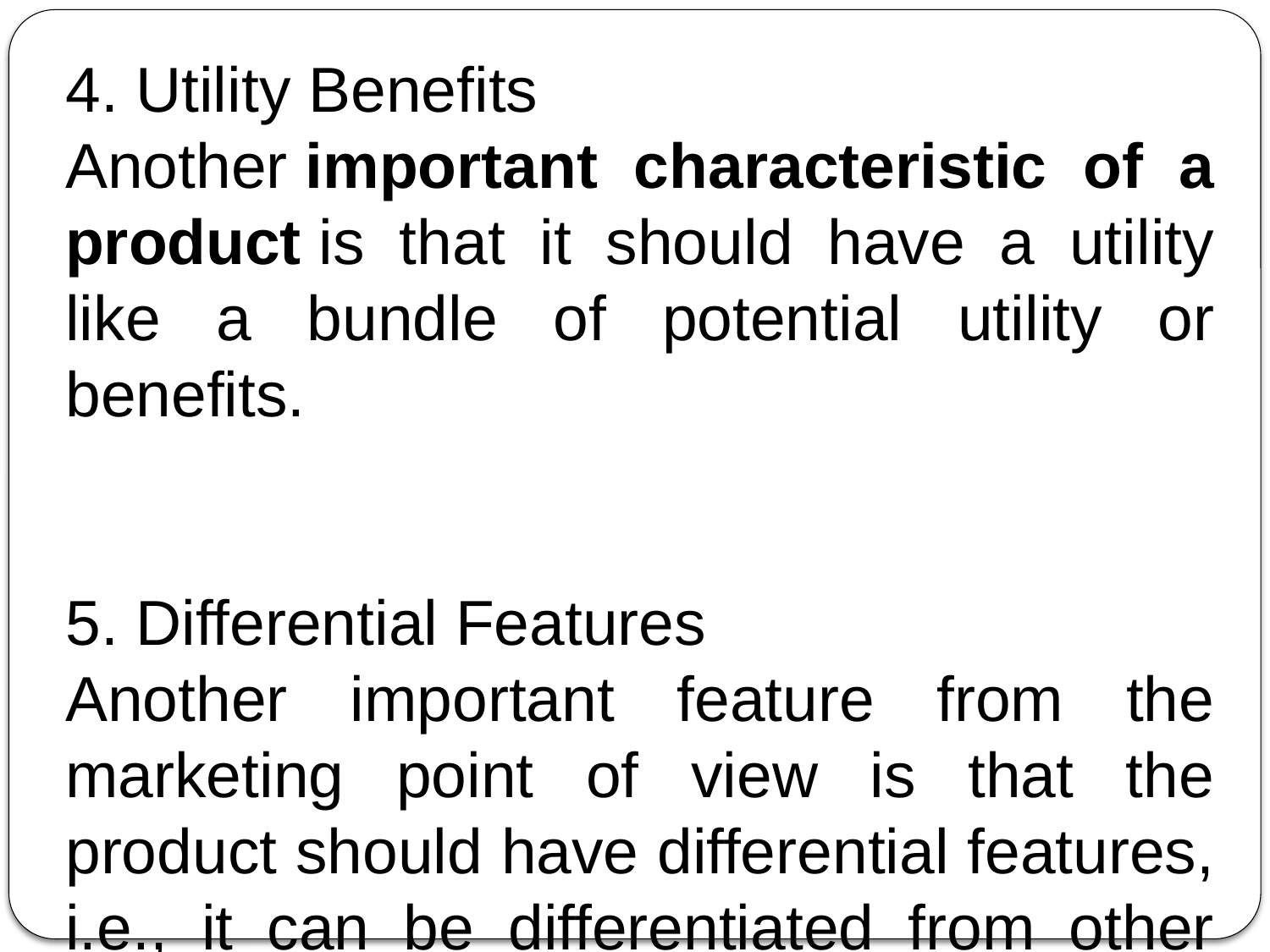

4. Utility Benefits
Another important characteristic of a product is that it should have a utility like a bundle of potential utility or benefits.

5. Differential Features
Another important feature from the marketing point of view is that the product should have differential features, i.e., it can be differentiated from other products.